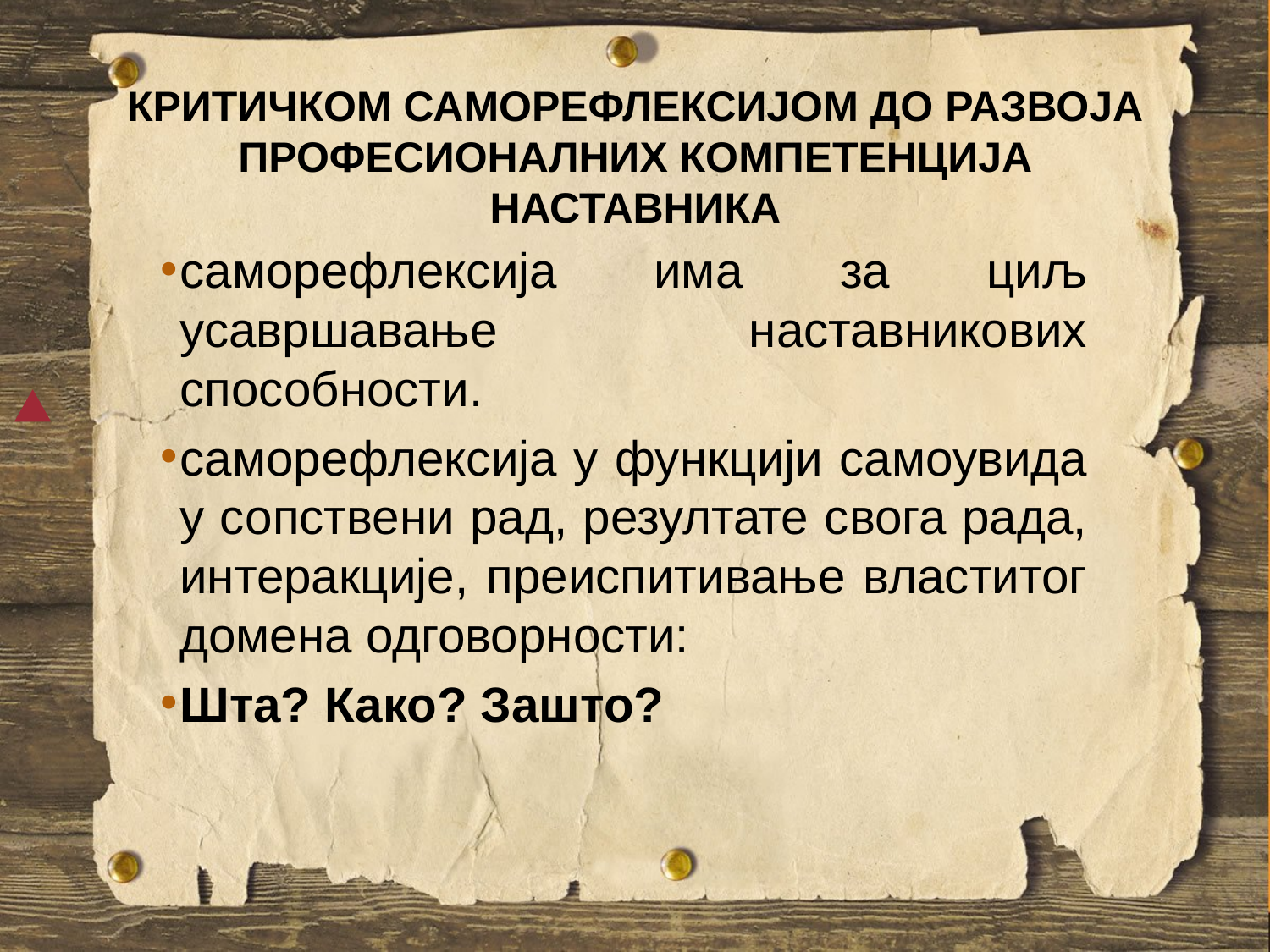

# КРИТИЧКОМ САМОРЕФЛЕКСИЈОМ ДО РАЗВОЈА ПРОФЕСИОНАЛНИХ КОМПЕТЕНЦИЈА НАСТАВНИКА
саморефлексија има за циљ усавршавање наставникових способности.
саморефлексија у функцији самоувида у сопствени рад, резултате свога рада, интеракције, преиспитивање властитог домена одговорности:
Шта? Како? Зашто?